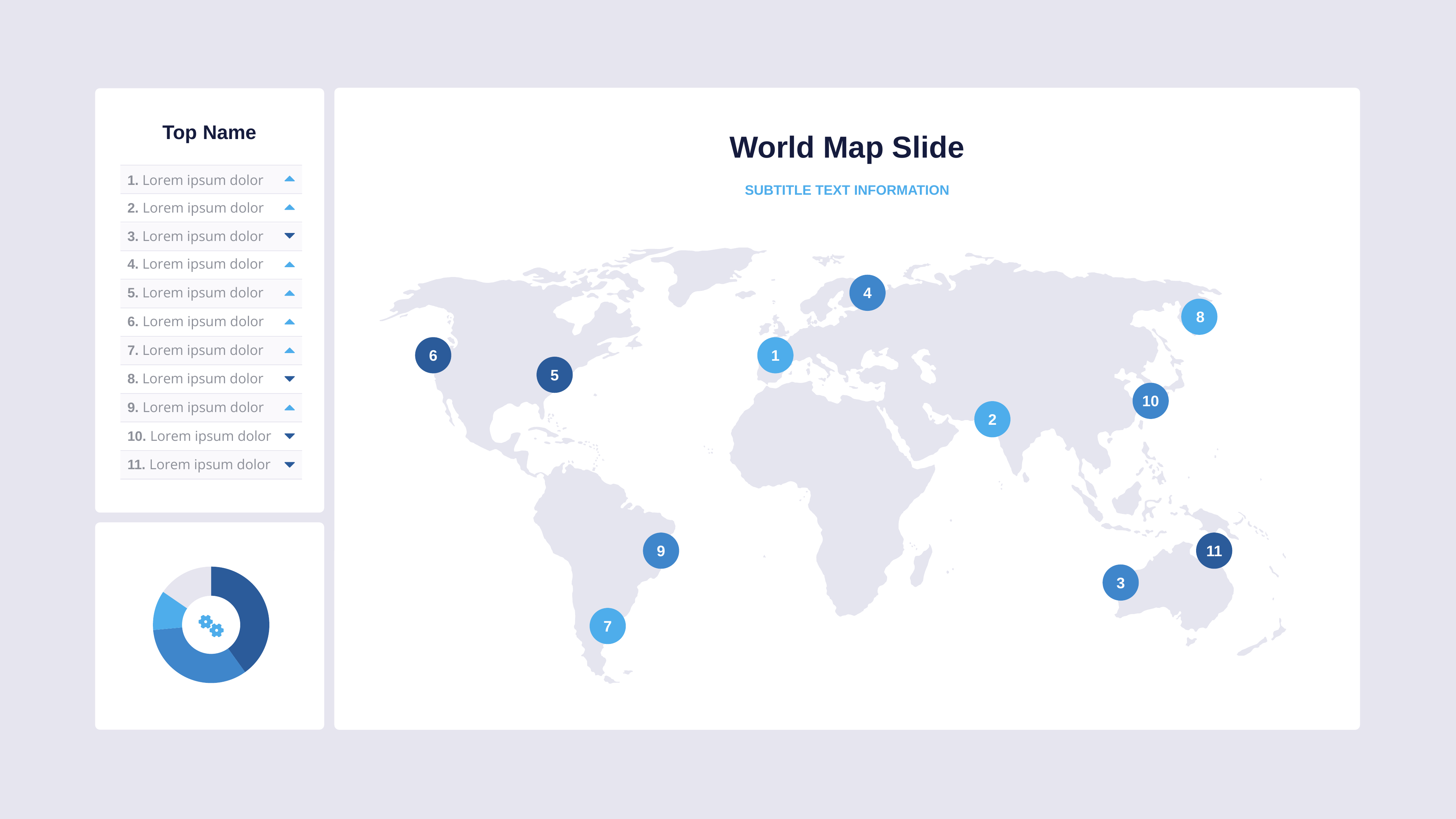

Top Name
World Map Slide

1. Lorem ipsum dolor

2. Lorem ipsum dolor

3. Lorem ipsum dolor

4. Lorem ipsum dolor

5. Lorem ipsum dolor

6. Lorem ipsum dolor

7. Lorem ipsum dolor

8. Lorem ipsum dolor

9. Lorem ipsum dolor

10. Lorem ipsum dolor

11. Lorem ipsum dolor

Subtitle text information

4

8

6

1

5

10

2

9

11

### Chart

| Category | Category |
|---|---|
| April | 91.0 |
| May | 76.0 |
| June | 25.0 |
| July | 35.0 |

3

7